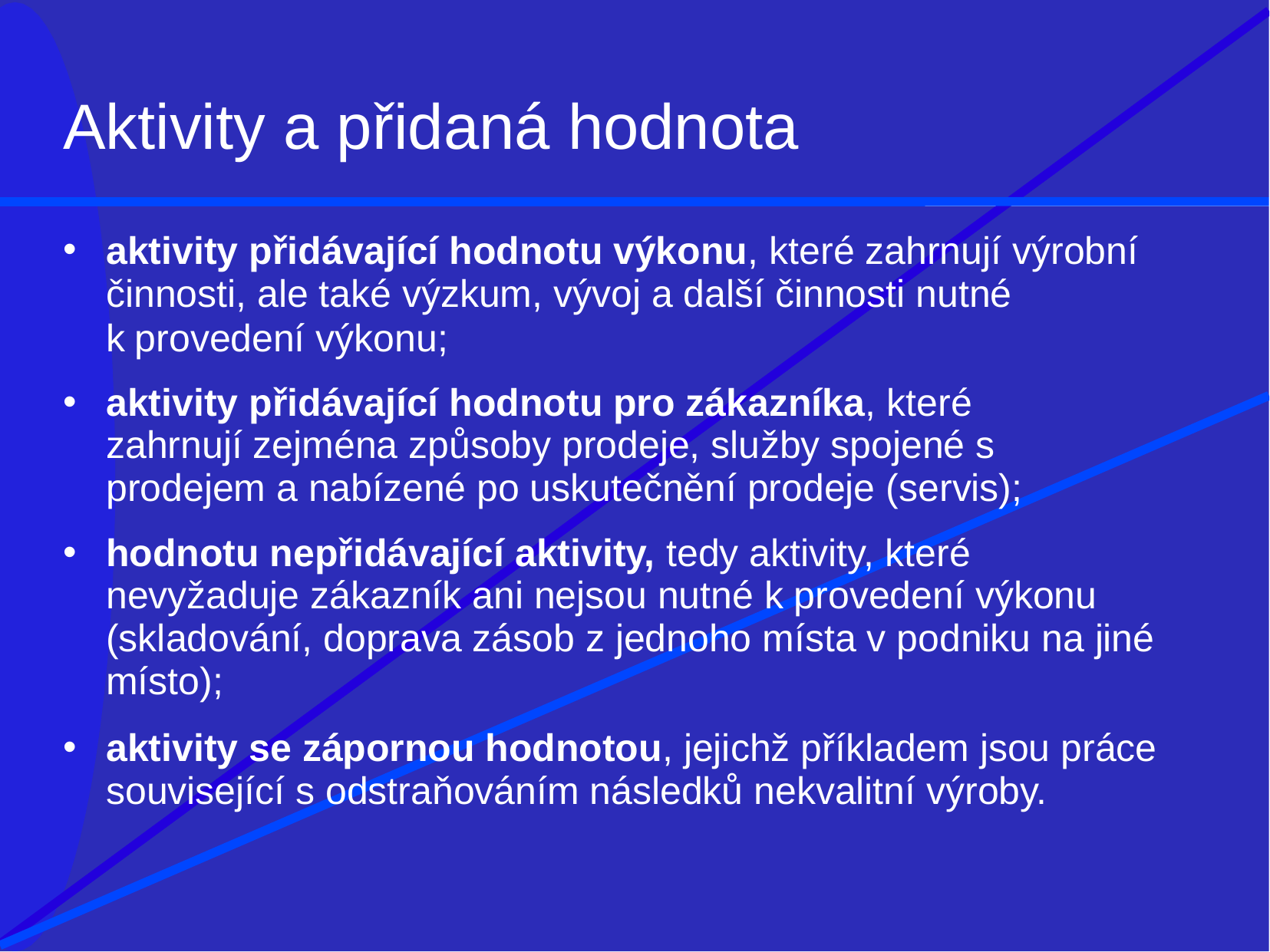

# Aktivity a přidaná hodnota
aktivity přidávající hodnotu výkonu, které zahrnují výrobní
činnosti, ale také výzkum, vývoj a další činnosti nutné
k provedení výkonu;
aktivity přidávající hodnotu pro zákazníka, které zahrnují zejména způsoby prodeje, služby spojené s prodejem a nabízené po uskutečnění prodeje (servis);
hodnotu nepřidávající aktivity, tedy aktivity, které nevyžaduje zákazník ani nejsou nutné k provedení výkonu (skladování, doprava zásob z jednoho místa v podniku na jiné místo);
aktivity se zápornou hodnotou, jejichž příkladem jsou práce související s odstraňováním následků nekvalitní výroby.